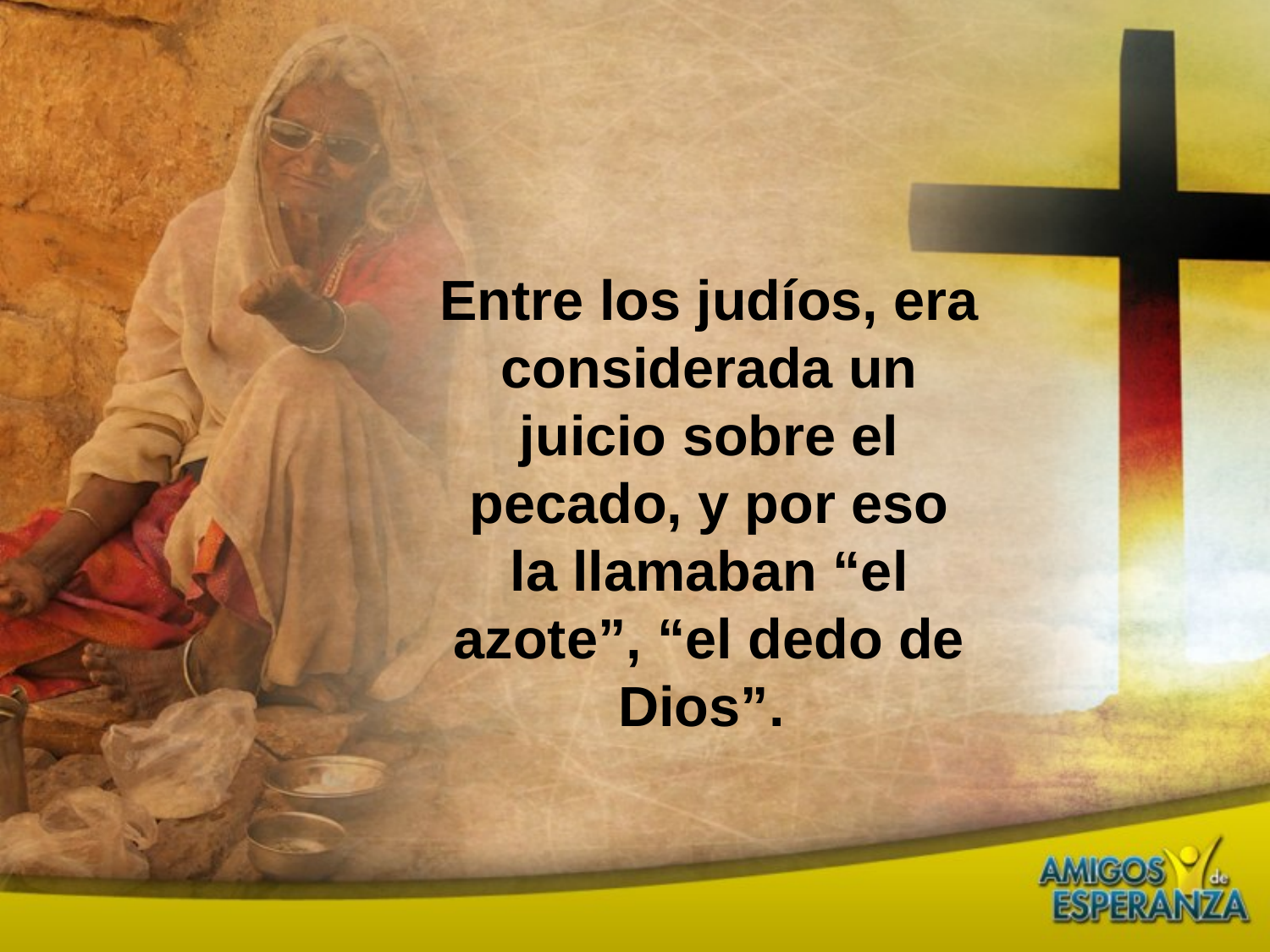

Entre los judíos, era considerada un juicio sobre el pecado, y por eso la llamaban “el azote”, “el dedo de Dios”.